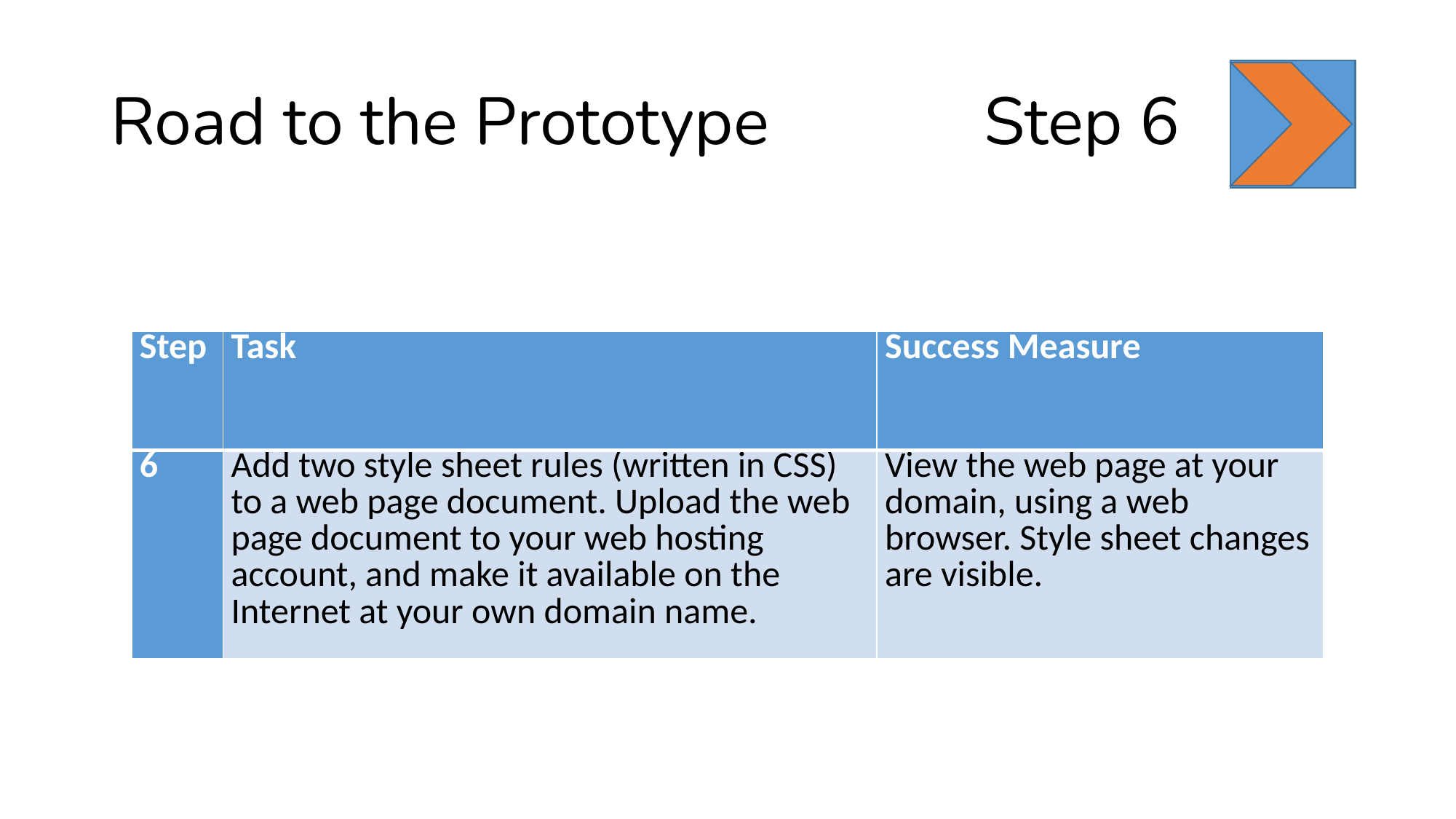

# Road to the Prototype		Step 6

| Step | Task | Success Measure |
| --- | --- | --- |
| 6 | Add two style sheet rules (written in CSS) to a web page document. Upload the web page document to your web hosting account, and make it available on the Internet at your own domain name. | View the web page at your domain, using a web browser. Style sheet changes are visible. |